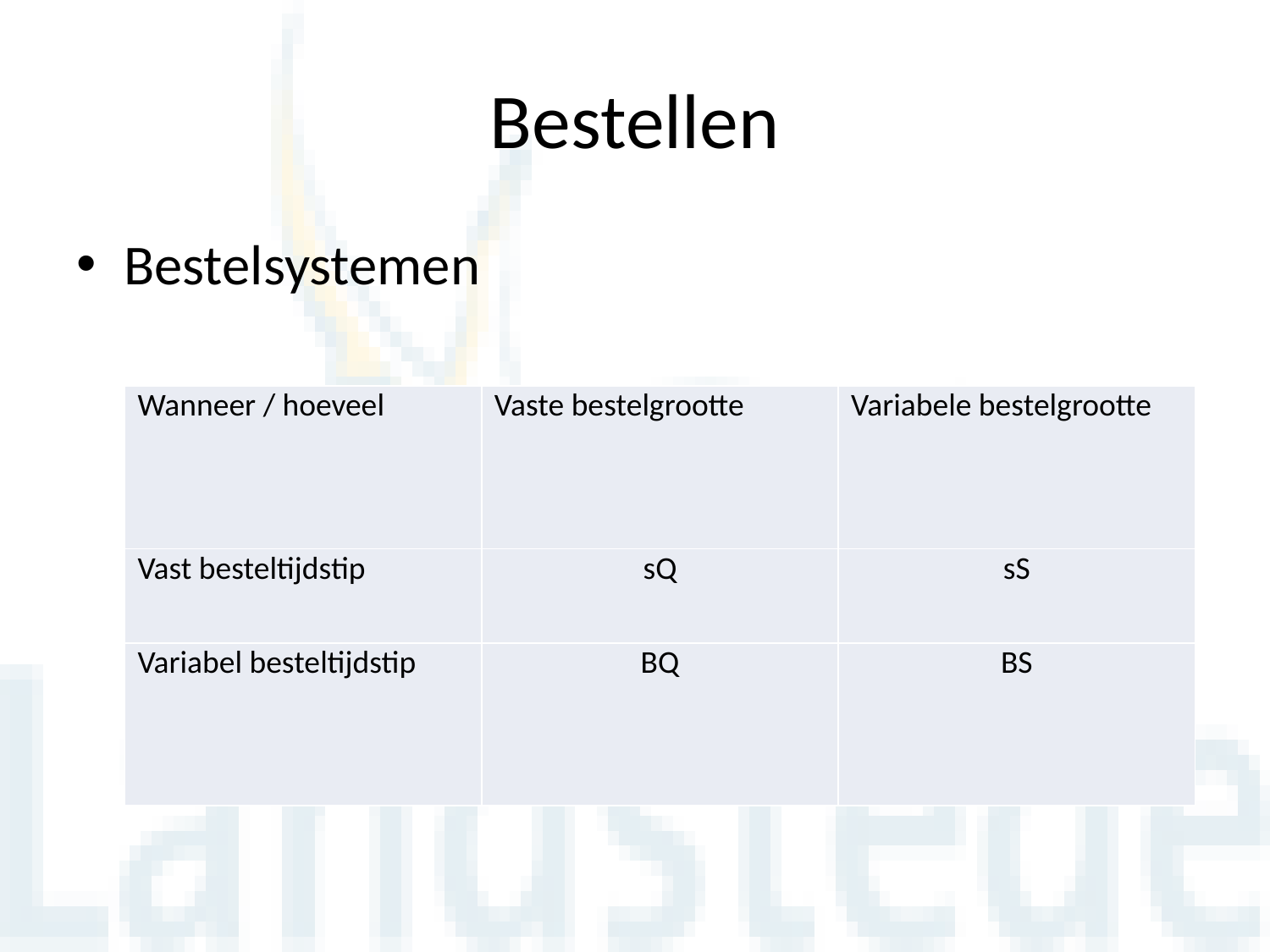

# Bestellen
Bestelsystemen
| Wanneer / hoeveel | Vaste bestelgrootte | Variabele bestelgrootte |
| --- | --- | --- |
| Vast besteltijdstip | sQ | sS |
| Variabel besteltijdstip | BQ | BS |